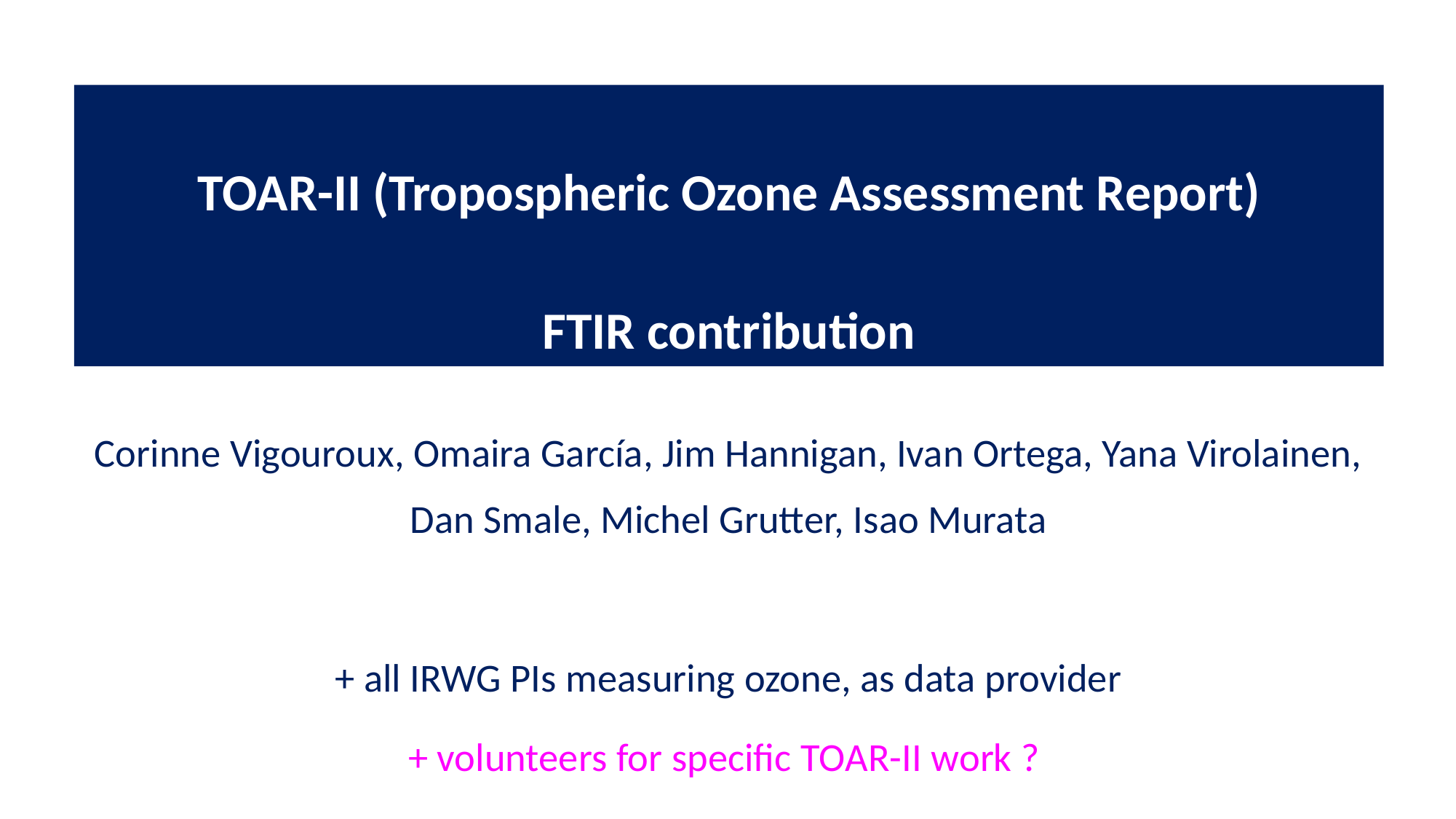

TOAR-II (Tropospheric Ozone Assessment Report)

FTIR contribution

Corinne Vigouroux, Omaira García, Jim Hannigan, Ivan Ortega, Yana Virolainen, Dan Smale, Michel Grutter, Isao Murata

+ all IRWG PIs measuring ozone, as data provider
+ volunteers for specific TOAR-II work ?